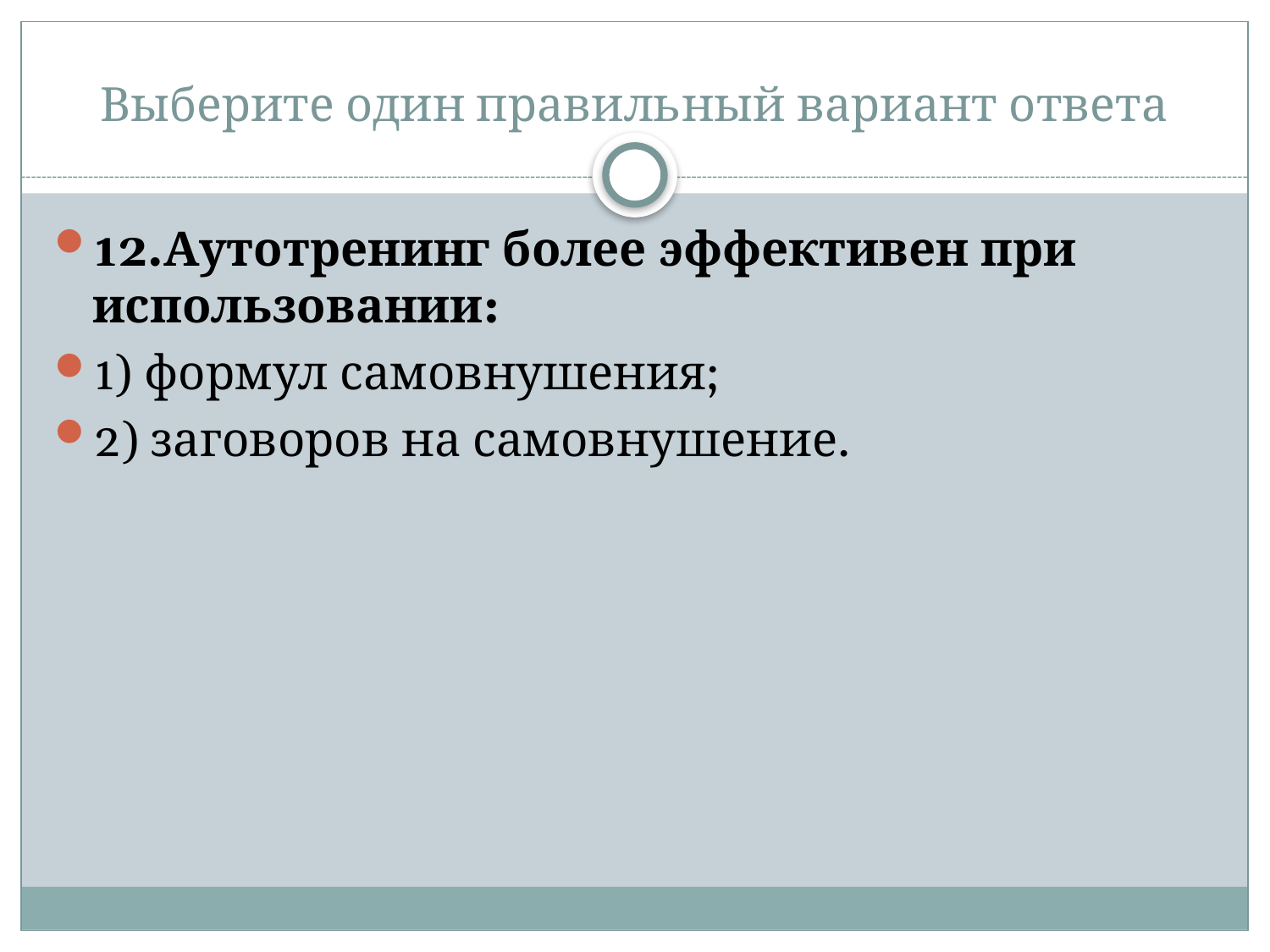

# Выберите один правильный вариант ответа
12.Аутотренинг более эффективен при использовании:
1) формул самовнушения;
2) заговоров на самовнушение.